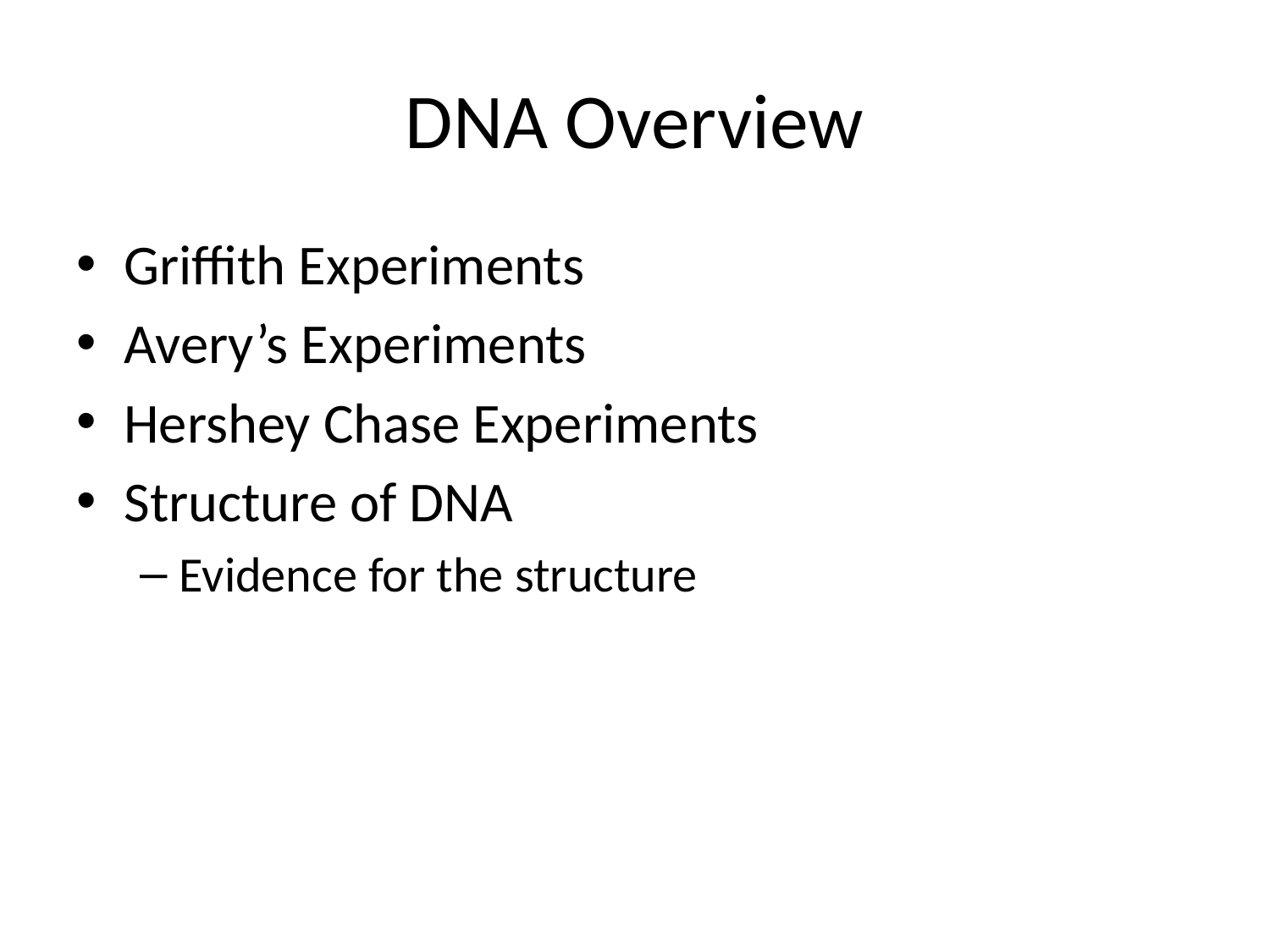

# DNA Overview
Griffith Experiments
Avery’s Experiments
Hershey Chase Experiments
Structure of DNA
Evidence for the structure